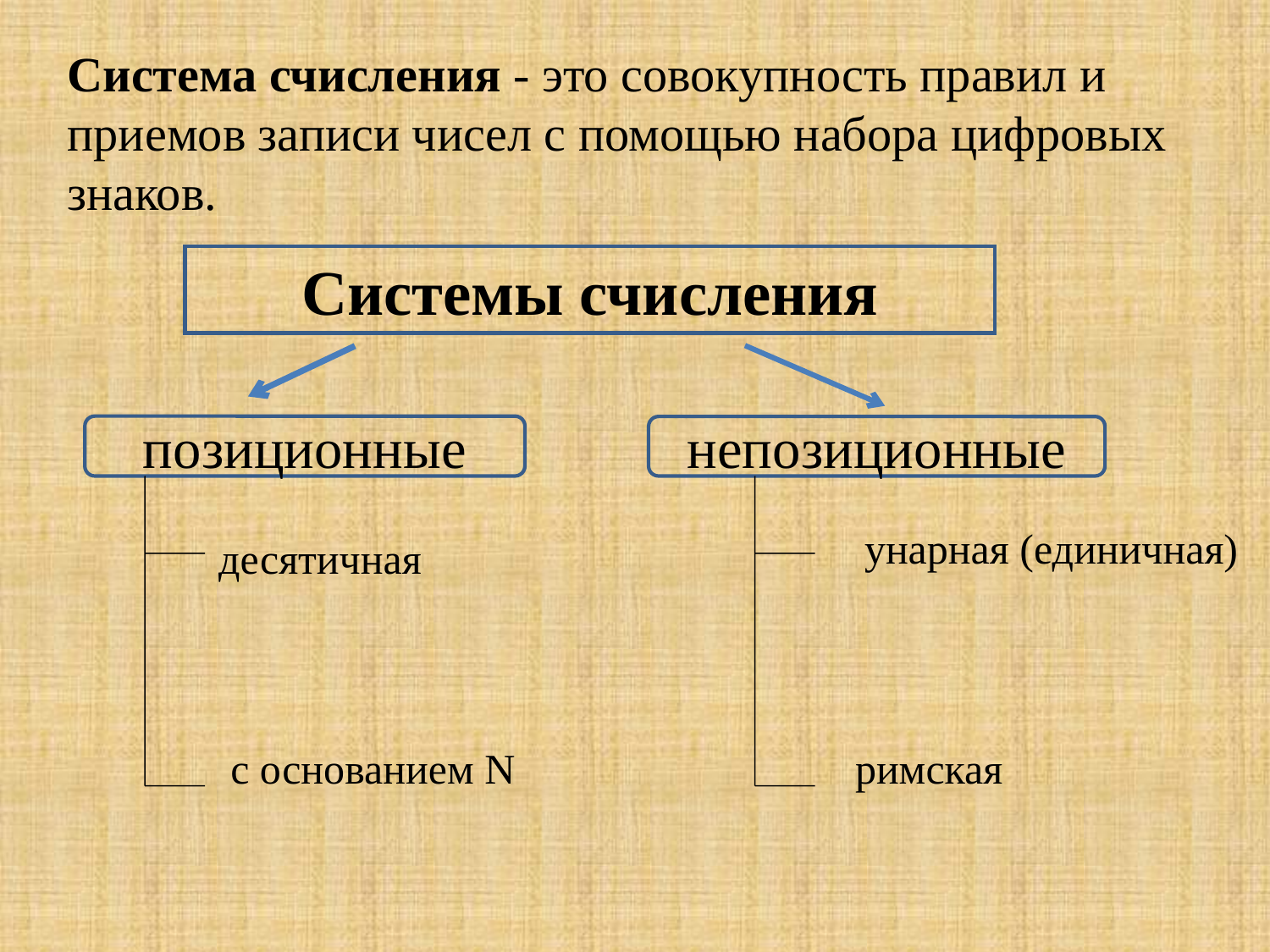

Система счисления - это совокупность правил и приемов записи чисел с помощью набора цифровых знаков.
Системы счисления
позиционные
непозиционные

унарная (единичная)
десятичная
с основанием N
римская